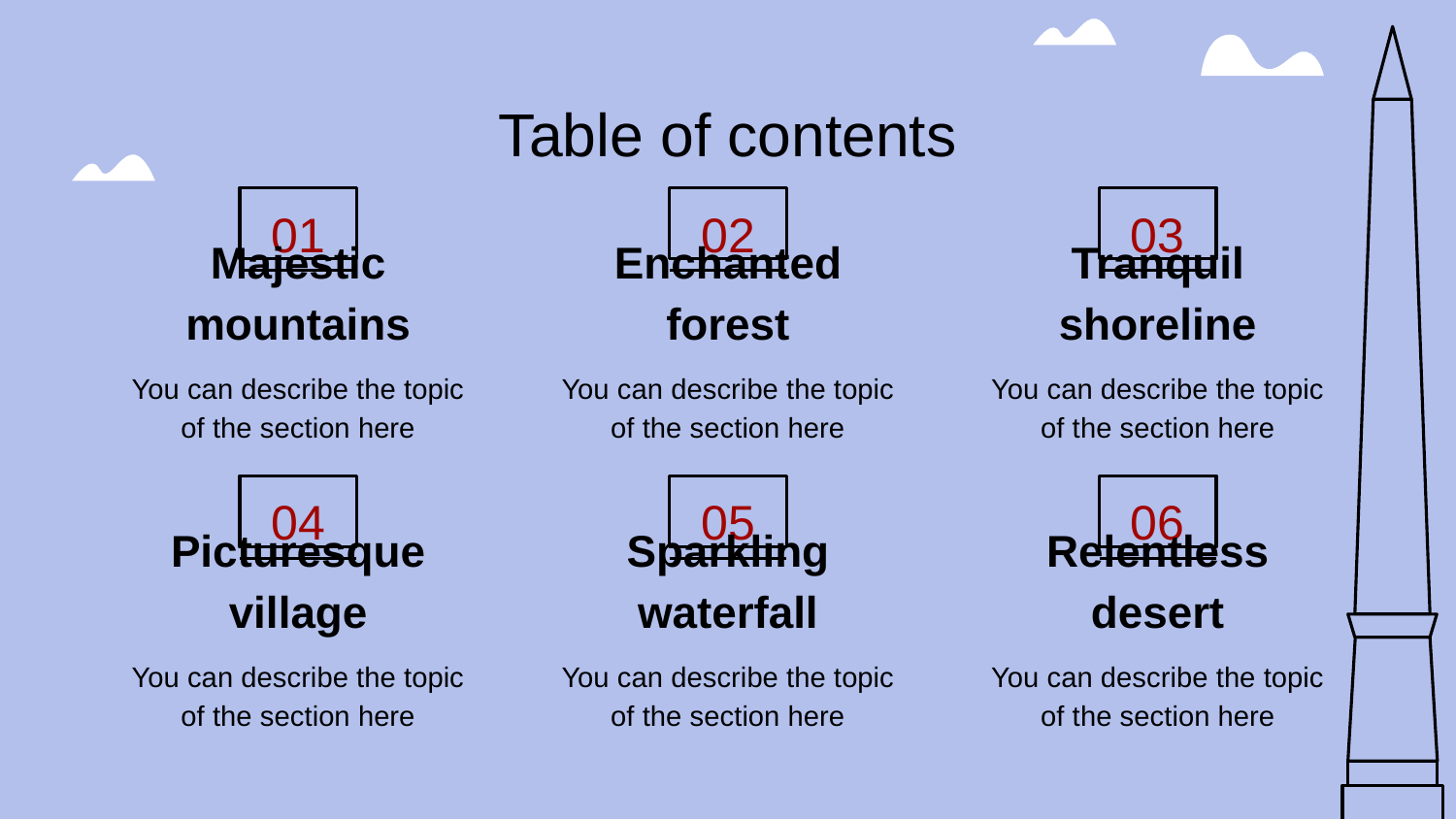

# Table of contents

01
02
03
Majestic mountains
Enchanted forest
Tranquil shoreline
You can describe the topic of the section here
You can describe the topic of the section here
You can describe the topic of the section here
04
05
06
Picturesque village
Sparkling waterfall
Relentless desert
You can describe the topic of the section here
You can describe the topic of the section here
You can describe the topic of the section here